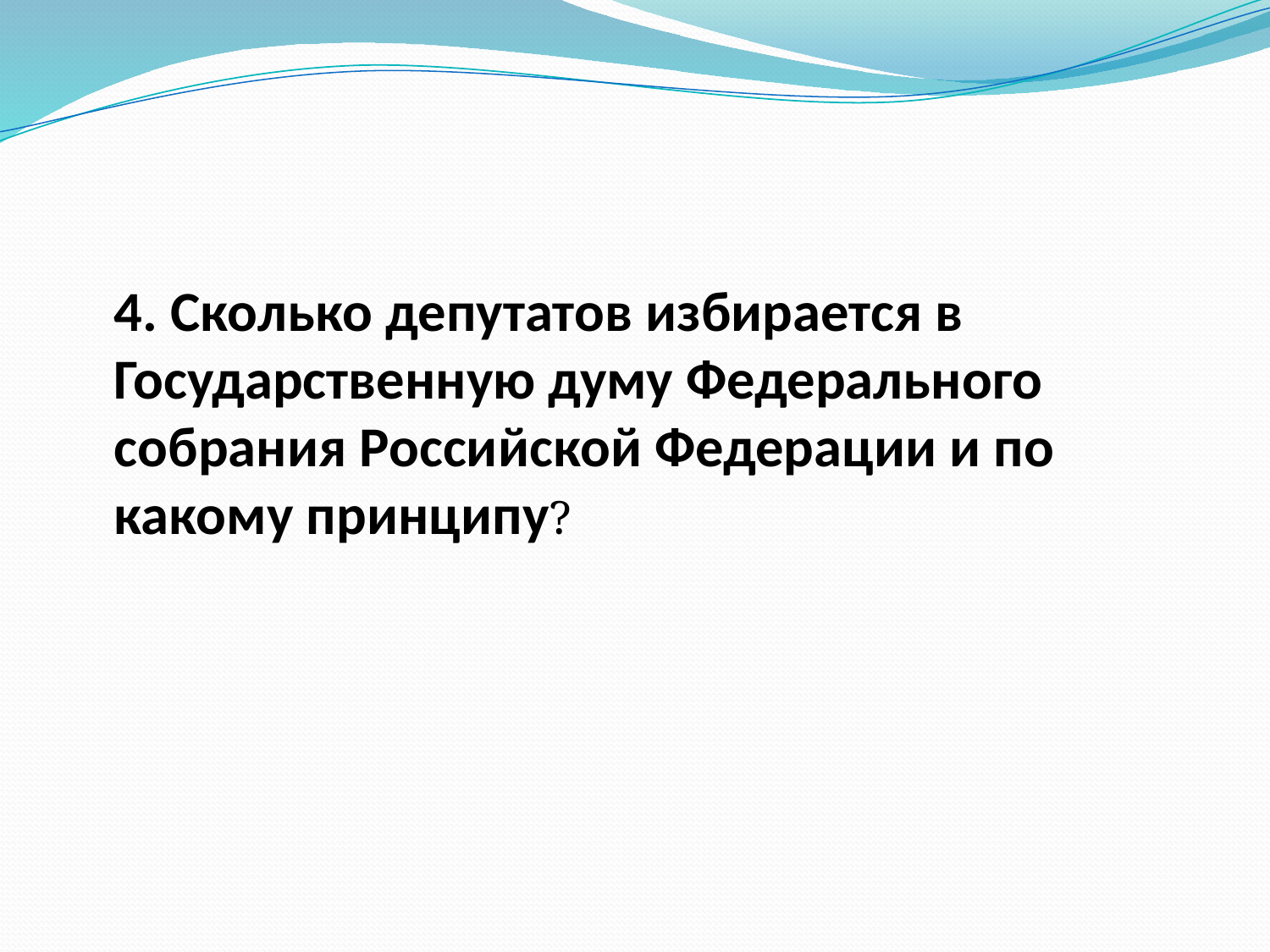

#
   4. Сколько депутатов избирается в Государственную думу Федерального собрания Российской Федерации и по какому принципу?